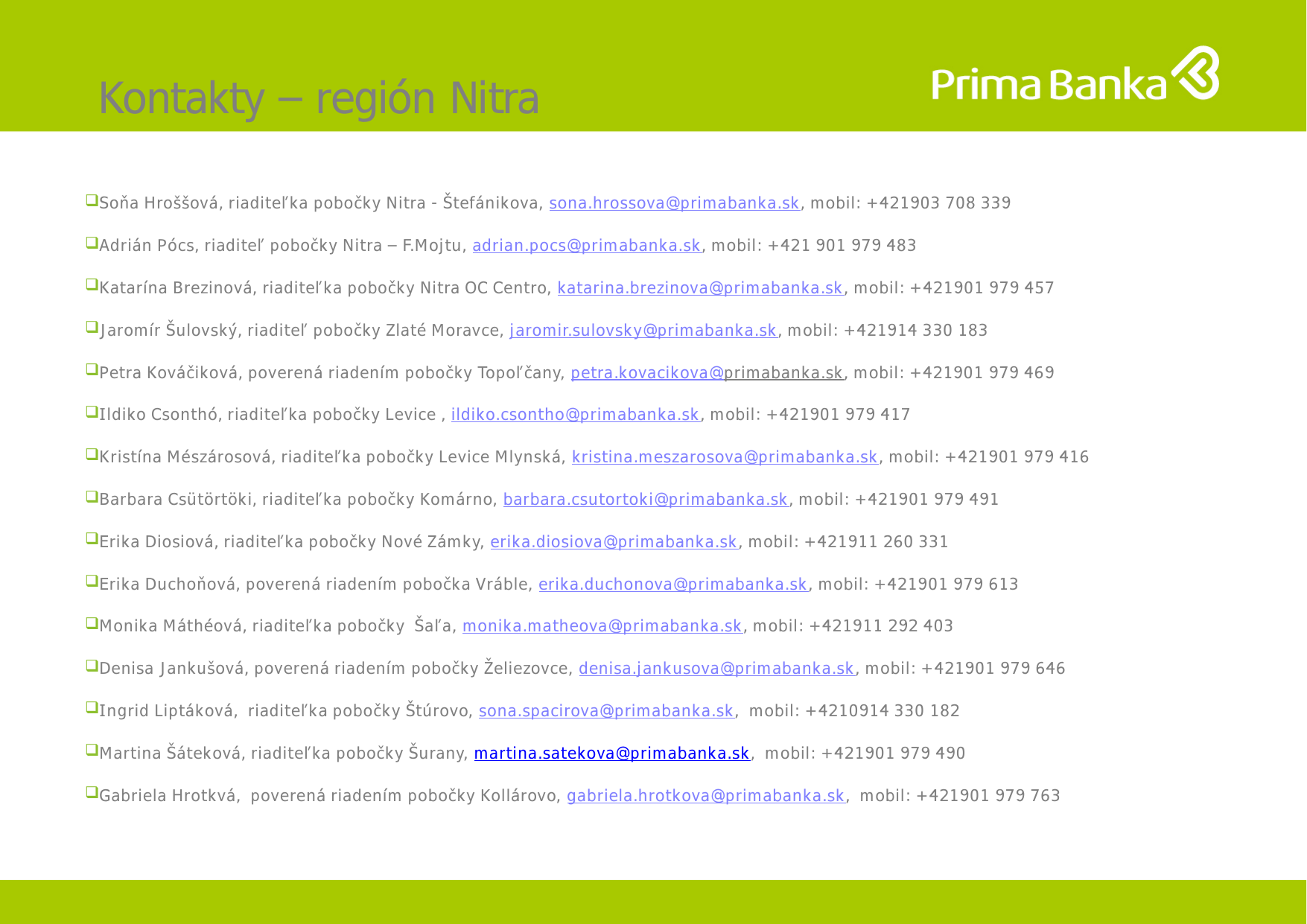

# Kontakty – región Nitra

Soňa Hroššová, riaditeľka pobočky Nitra - Štefánikova, sona.hrossova@primabanka.sk, mobil: +421903 708 339
Adrián Pócs, riaditeľ pobočky Nitra – F.Mojtu, adrian.pocs@primabanka.sk, mobil: +421 901 979 483
Katarína Brezinová, riaditeľka pobočky Nitra OC Centro, katarina.brezinova@primabanka.sk, mobil: +421901 979 457
Jaromír Šulovský, riaditeľ pobočky Zlaté Moravce, jaromir.sulovsky@primabanka.sk, mobil: +421914 330 183
Petra Kováčiková, poverená riadením pobočky Topoľčany, petra.kovacikova@primabanka.sk, mobil: +421901 979 469
Ildiko Csonthó, riaditeľka pobočky Levice , ildiko.csontho@primabanka.sk, mobil: +421901 979 417
Kristína Mészárosová, riaditeľka pobočky Levice Mlynská, kristina.meszarosova@primabanka.sk, mobil: +421901 979 416
Barbara Csütörtöki, riaditeľka pobočky Komárno, barbara.csutortoki@primabanka.sk, mobil: +421901 979 491
Erika Diosiová, riaditeľka pobočky Nové Zámky, erika.diosiova@primabanka.sk, mobil: +421911 260 331
Erika Duchoňová, poverená riadením pobočka Vráble, erika.duchonova@primabanka.sk, mobil: +421901 979 613
Monika Máthéová, riaditeľka pobočky  Šaľa, monika.matheova@primabanka.sk, mobil: +421911 292 403
Denisa Jankušová, poverená riadením pobočky Želiezovce, denisa.jankusova@primabanka.sk, mobil: +421901 979 646
Ingrid Liptáková,  riaditeľka pobočky Štúrovo, sona.spacirova@primabanka.sk,  mobil: +4210914 330 182
Martina Šáteková, riaditeľka pobočky Šurany, martina.satekova@primabanka.sk,  mobil: +421901 979 490
Gabriela Hrotkvá,  poverená riadením pobočky Kollárovo, gabriela.hrotkova@primabanka.sk,  mobil: +421901 979 763